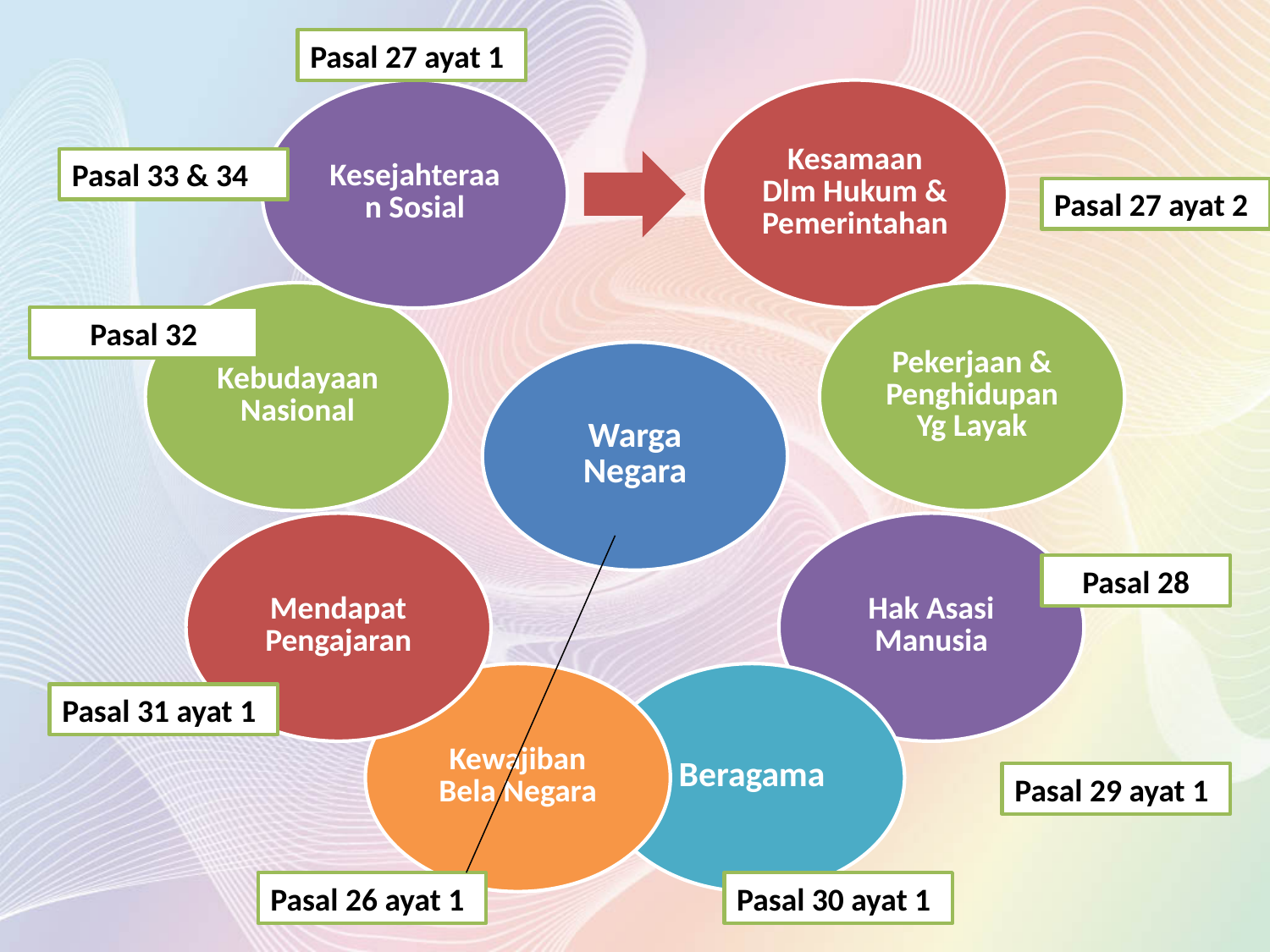

Warga Negara
Kesamaan Dlm Hukum & Pemerintahan
Pekerjaan & Penghidupan Yg Layak
Hak Asasi Manusia
Beragama
Kewajiban Bela Negara
Mendapat Pengajaran
Kebudayaan Nasional
Kesejahteraan Sosial
Pasal 27 ayat 1
Pasal 33 & 34
Pasal 27 ayat 2
Pasal 32
Pasal 28
Pasal 31 ayat 1
Pasal 29 ayat 1
Pasal 26 ayat 1
Pasal 30 ayat 1